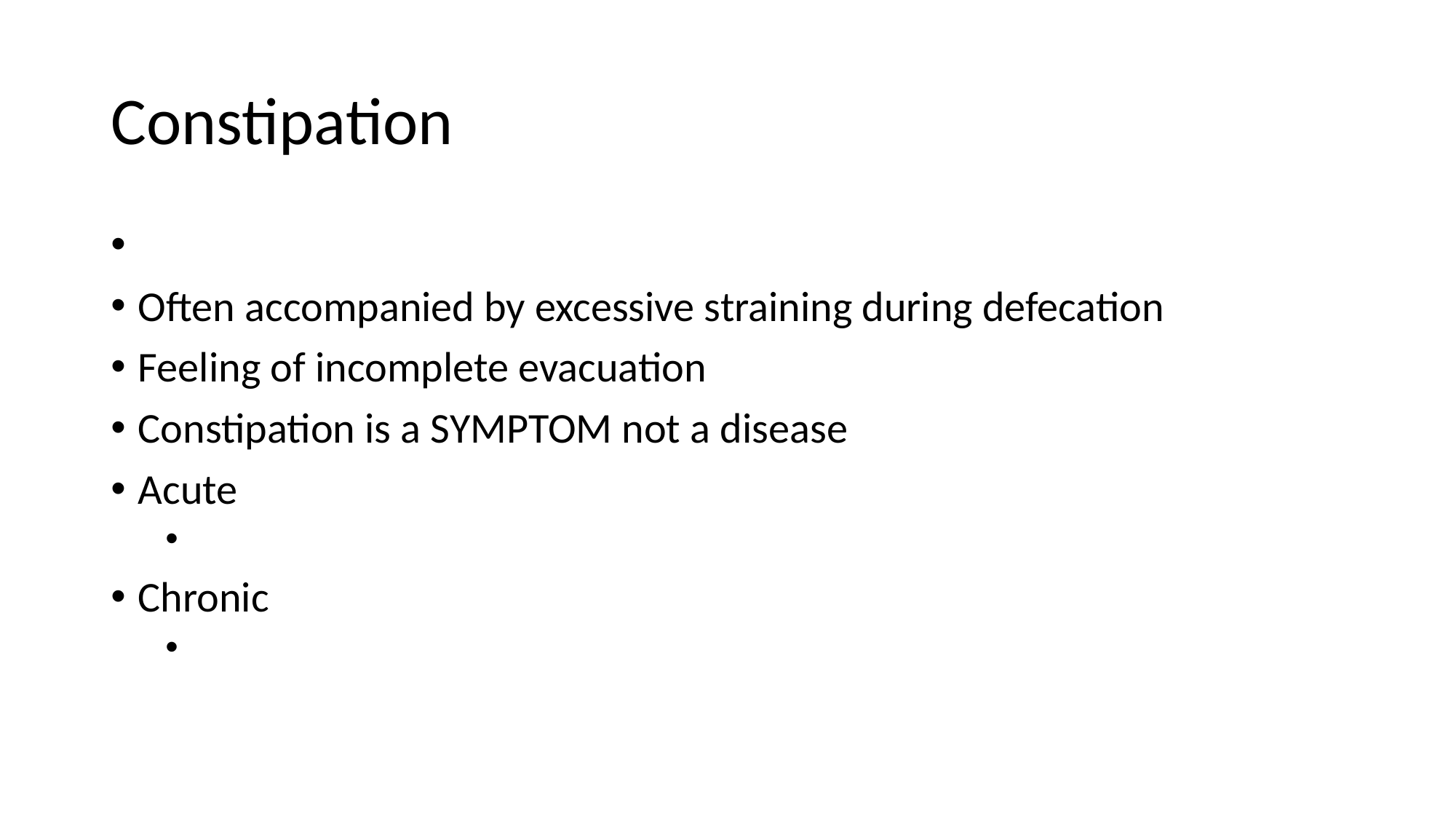

# Constipation

Often accompanied by excessive straining during defecation
Feeling of incomplete evacuation
Constipation is a SYMPTOM not a disease
Acute

Chronic